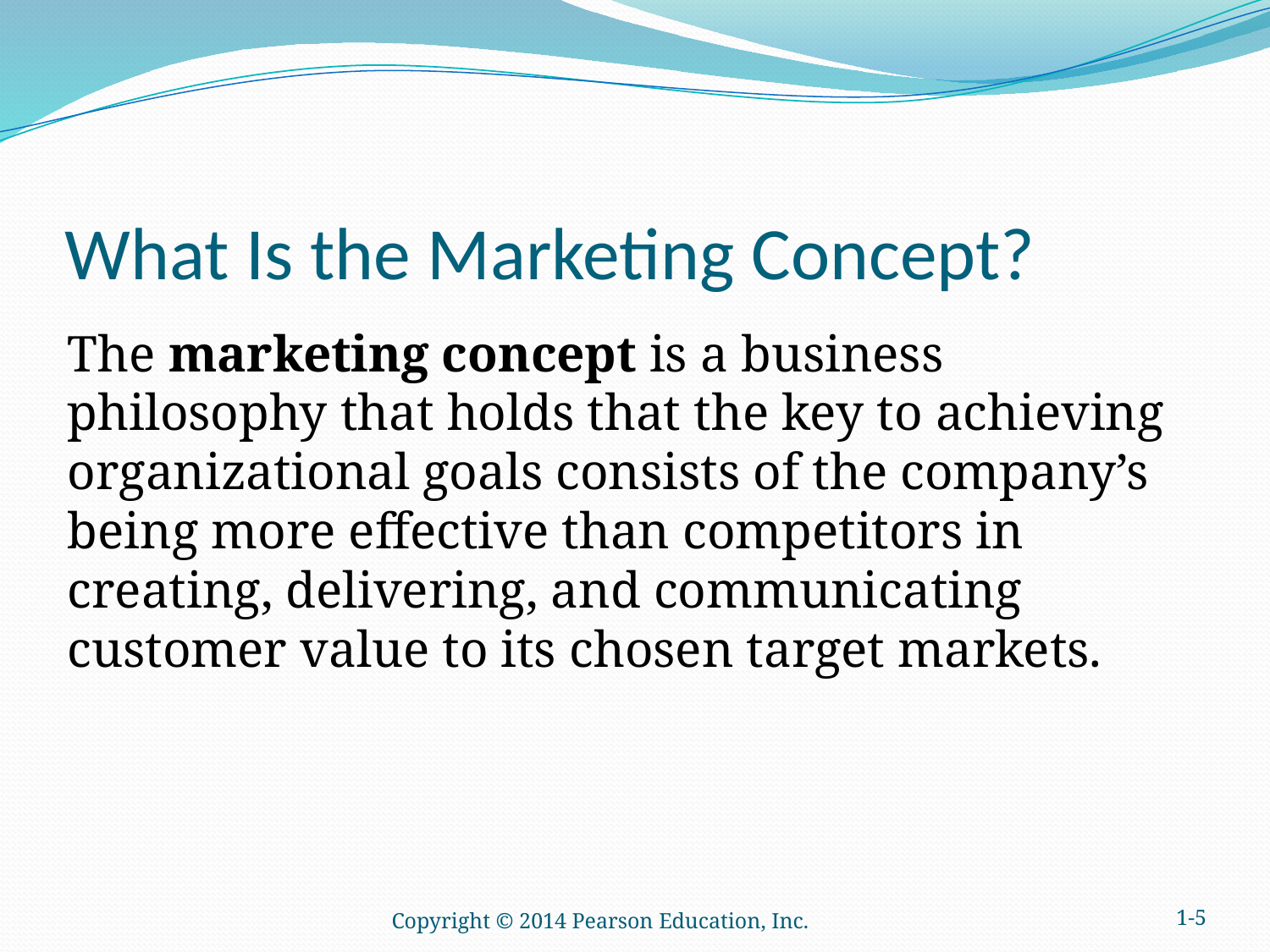

# What Is the Marketing Concept?
The marketing concept is a business philosophy that holds that the key to achieving organizational goals consists of the company’s being more effective than competitors in creating, delivering, and communicating customer value to its chosen target markets.

Copyright © 2014 Pearson Education, Inc.
1-5